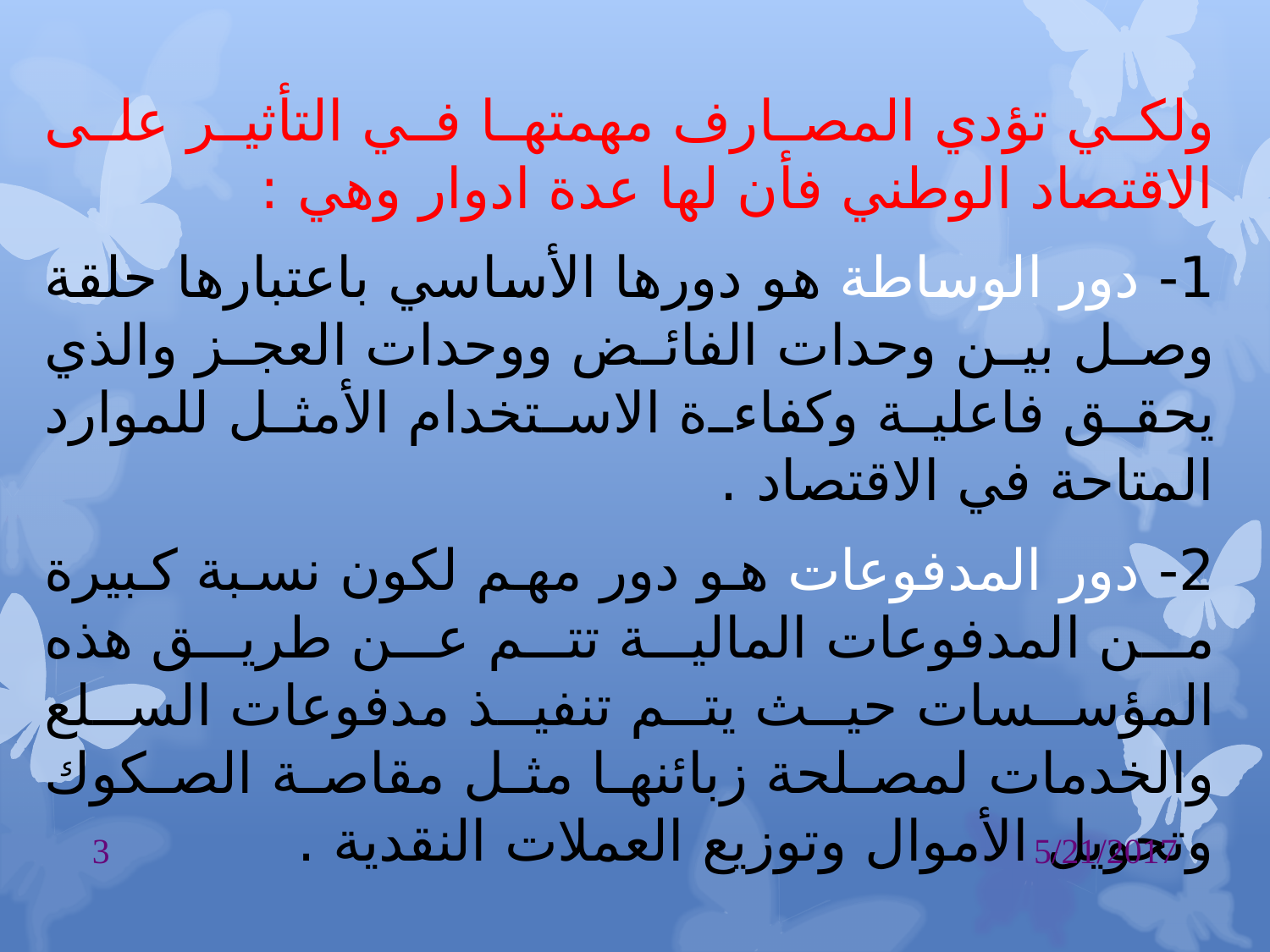

ولكي تؤدي المصارف مهمتها في التأثير على الاقتصاد الوطني فأن لها عدة ادوار وهي :
1- دور الوساطة هو دورها الأساسي باعتبارها حلقة وصل بين وحدات الفائض ووحدات العجز والذي يحقق فاعلية وكفاءة الاستخدام الأمثل للموارد المتاحة في الاقتصاد .
2- دور المدفوعات هو دور مهم لكون نسبة كبيرة من المدفوعات المالية تتم عن طريق هذه المؤسسات حيث يتم تنفيذ مدفوعات السلع والخدمات لمصلحة زبائنها مثل مقاصة الصكوك وتحويل الأموال وتوزيع العملات النقدية .
3
5/21/2017